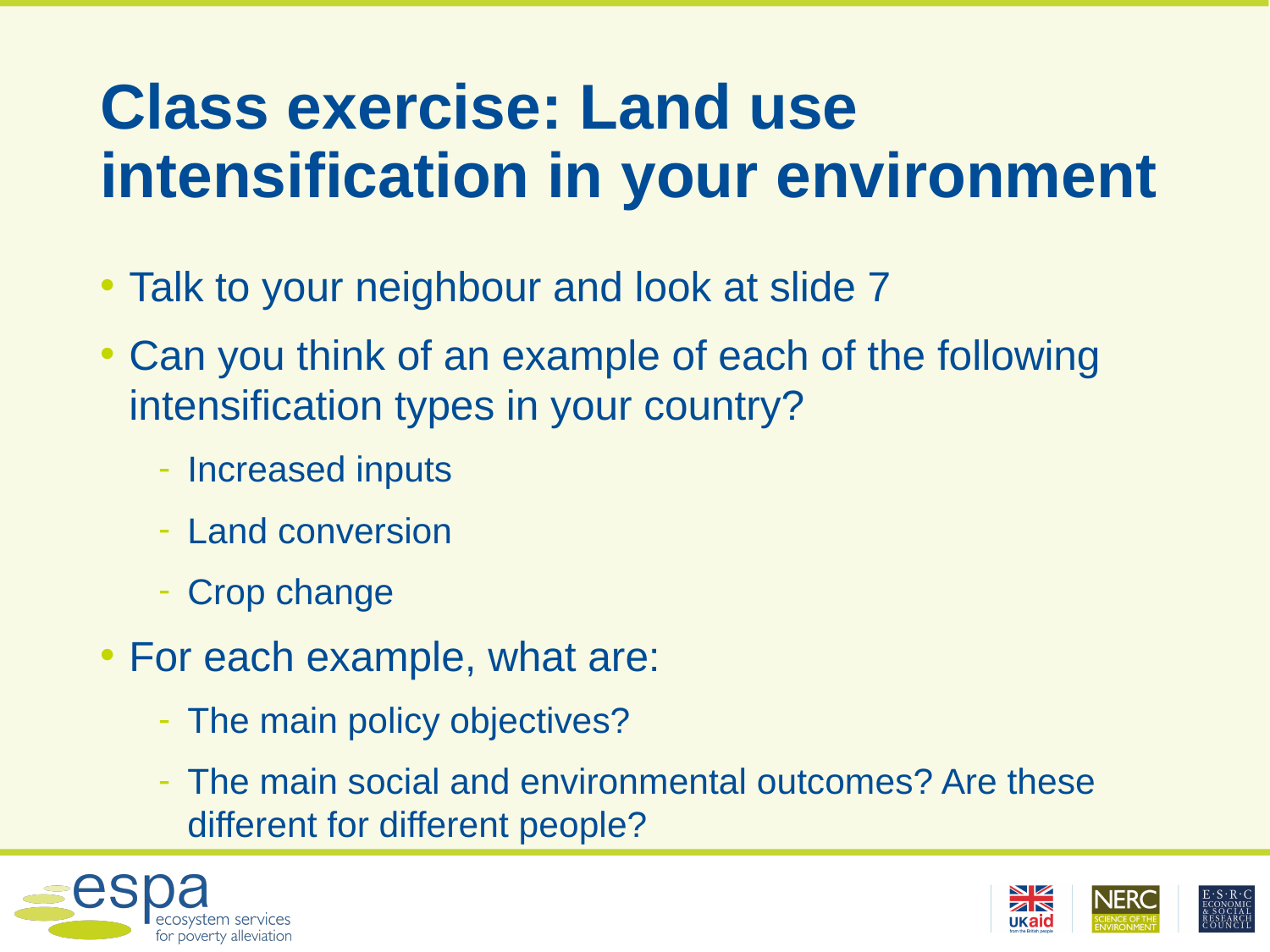

# Class exercise: Land use intensification in your environment
Talk to your neighbour and look at slide 7
Can you think of an example of each of the following intensification types in your country?
Increased inputs
Land conversion
Crop change
For each example, what are:
The main policy objectives?
The main social and environmental outcomes? Are these different for different people?